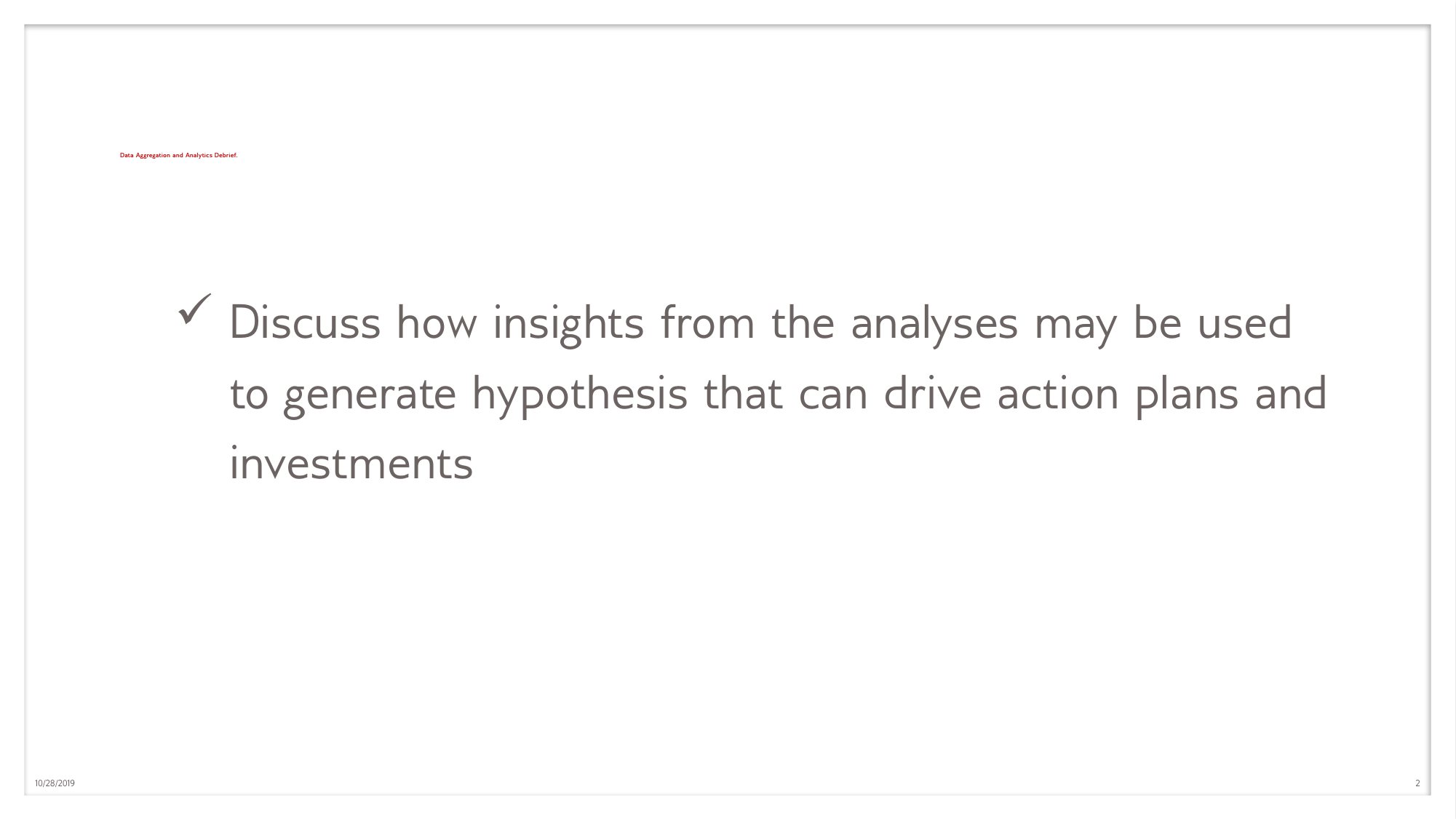

# Data Aggregation and Analytics Debrief.

Discuss how insights from the analyses may be used to generate hypothesis that can drive action plans and investments

10/28/2019
2